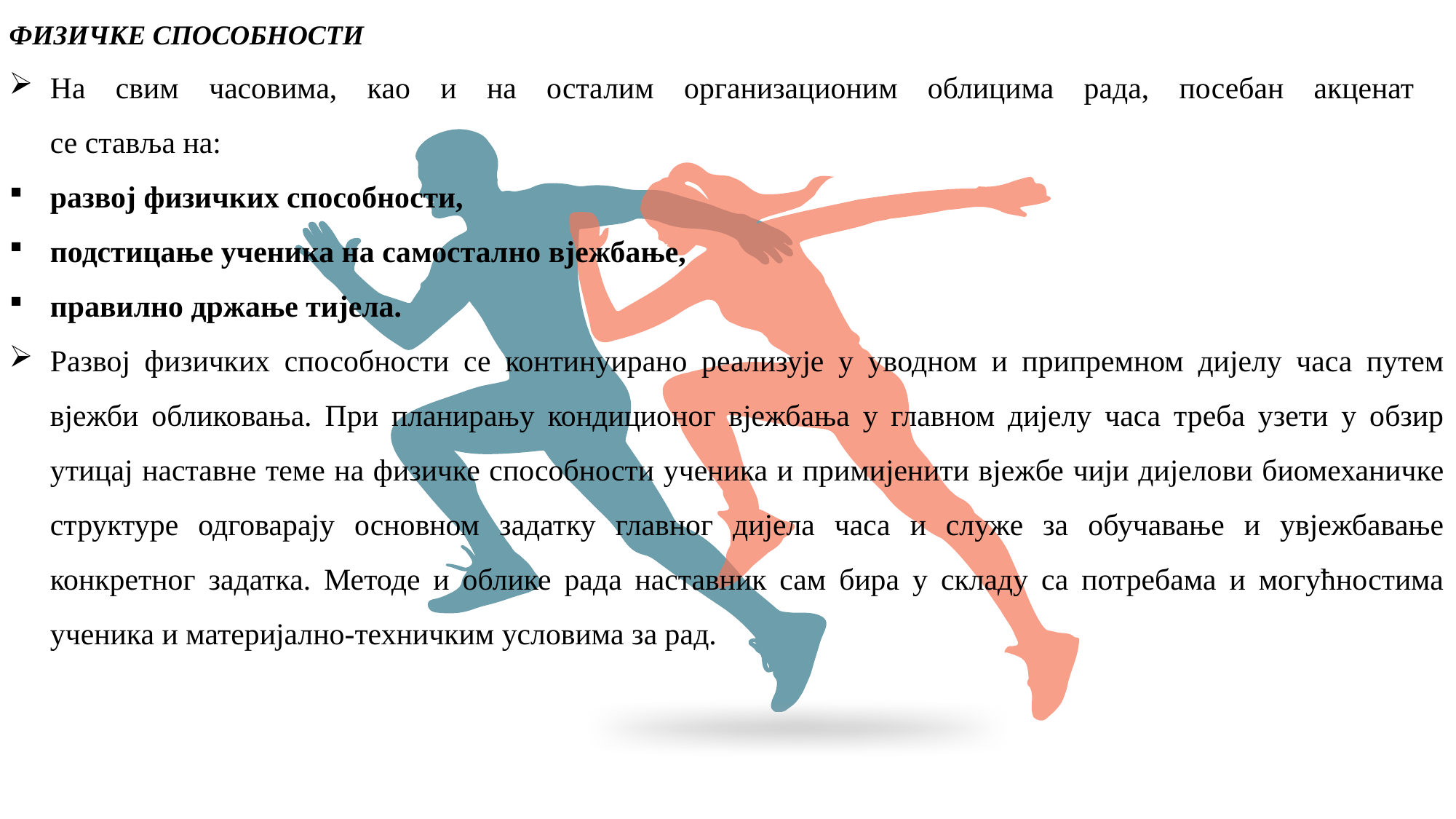

ФИЗИЧКЕ СПОСОБНОСТИ
На свим часовима, као и на осталим организационим облицима рада, посебан акценат
се ставља на:
развој физичких способности,
подстицање ученика на самостално вјежбање,
правилно држање тијела.
Развој физичких способности се континуирано реализује у уводном и припремном дијелу часа путем вјежби обликовања. При планирању кондиционог вјежбања у главном дијелу часа треба узети у обзир утицај наставне теме на физичке способности ученика и примијенити вјежбе чији дијелови биомеханичке структуре одговарају основном задатку главног дијела часа и служе за обучавање и увјежбавање конкретног задатка. Методе и облике рада наставник сам бира у складу са потребама и могућностима ученика и материјално-техничким условима за рад.